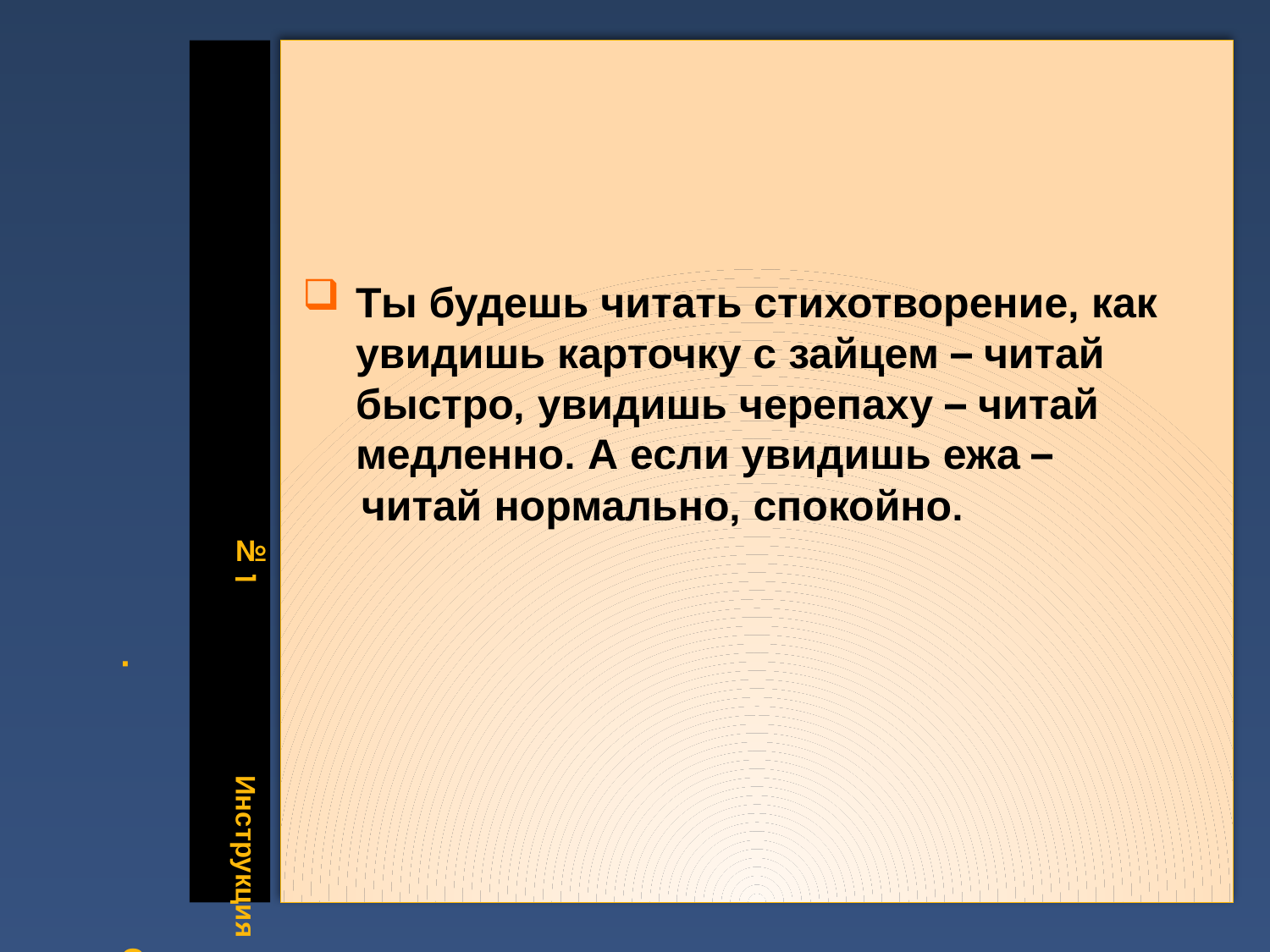

Инструкция  №1

# Самостоятельное управление темпом речи (по сигналу логопеда на материале небольшого уже знакомого стихотворения.

Ты будешь читать стихотворение, как увидишь карточку с зайцем – читай быстро, увидишь черепаху – читай медленно. А если увидишь ежа –
     читай нормально, спокойно.